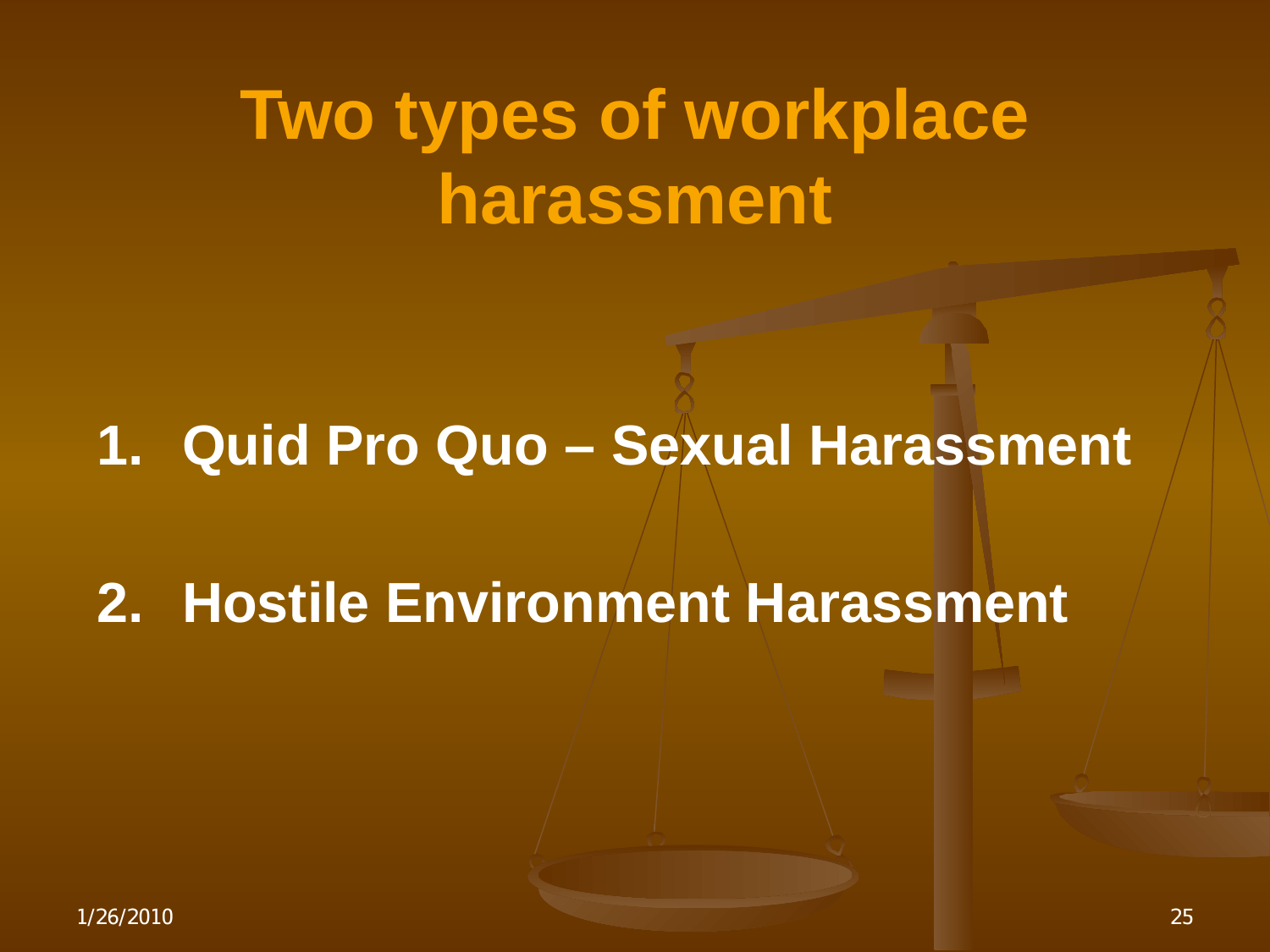

# Two types of workplace harassment
1.	Quid Pro Quo – Sexual Harassment

2.	Hostile Environment Harassment
1/26/2010
25